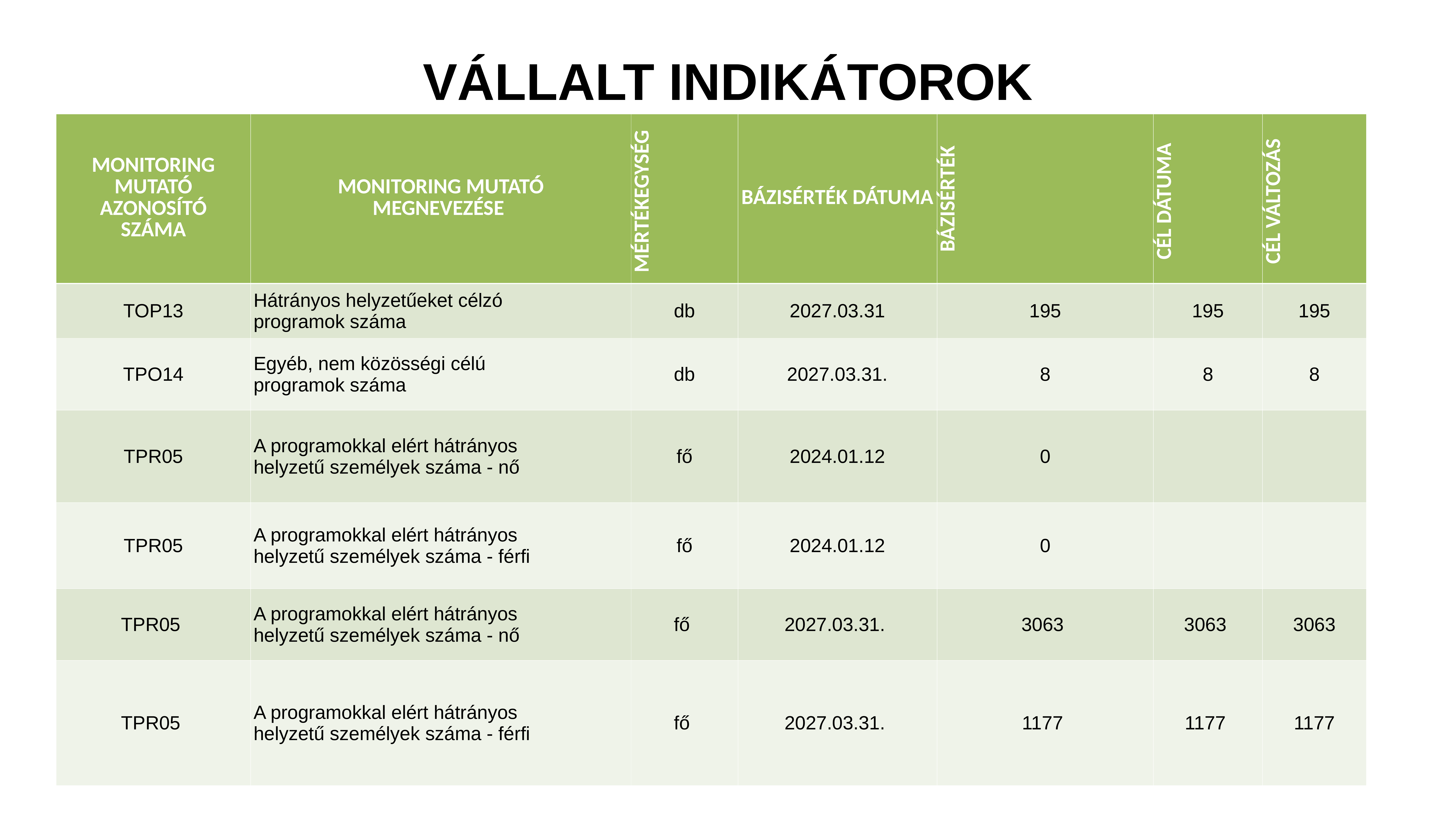

# Vállalt indikátorok
| Monitoring mutató azonosító száma | Monitoring mutató megnevezése | Mértékegység | Bázisérték dátuma | Bázisérték | Cél dátuma | Cél változás |
| --- | --- | --- | --- | --- | --- | --- |
| TOP13 | Hátrányos helyzetűeket célzó programok száma | db | 2027.03.31 | 195 | 195 | 195 |
| TPO14 | Egyéb, nem közösségi célú programok száma | db | 2027.03.31. | 8 | 8 | 8 |
| TPR05 | A programokkal elért hátrányos helyzetű személyek száma - nő | fő | 2024.01.12 | 0 |  |  |
| TPR05 | A programokkal elért hátrányos helyzetű személyek száma - férfi | fő | 2024.01.12 | 0 |  |  |
| TPR05 | A programokkal elért hátrányos helyzetű személyek száma - nő | fő | 2027.03.31. | 3063 | 3063 | 3063 |
| TPR05 | A programokkal elért hátrányos helyzetű személyek száma - férfi | fő | 2027.03.31. | 1177 | 1177 | 1177 |